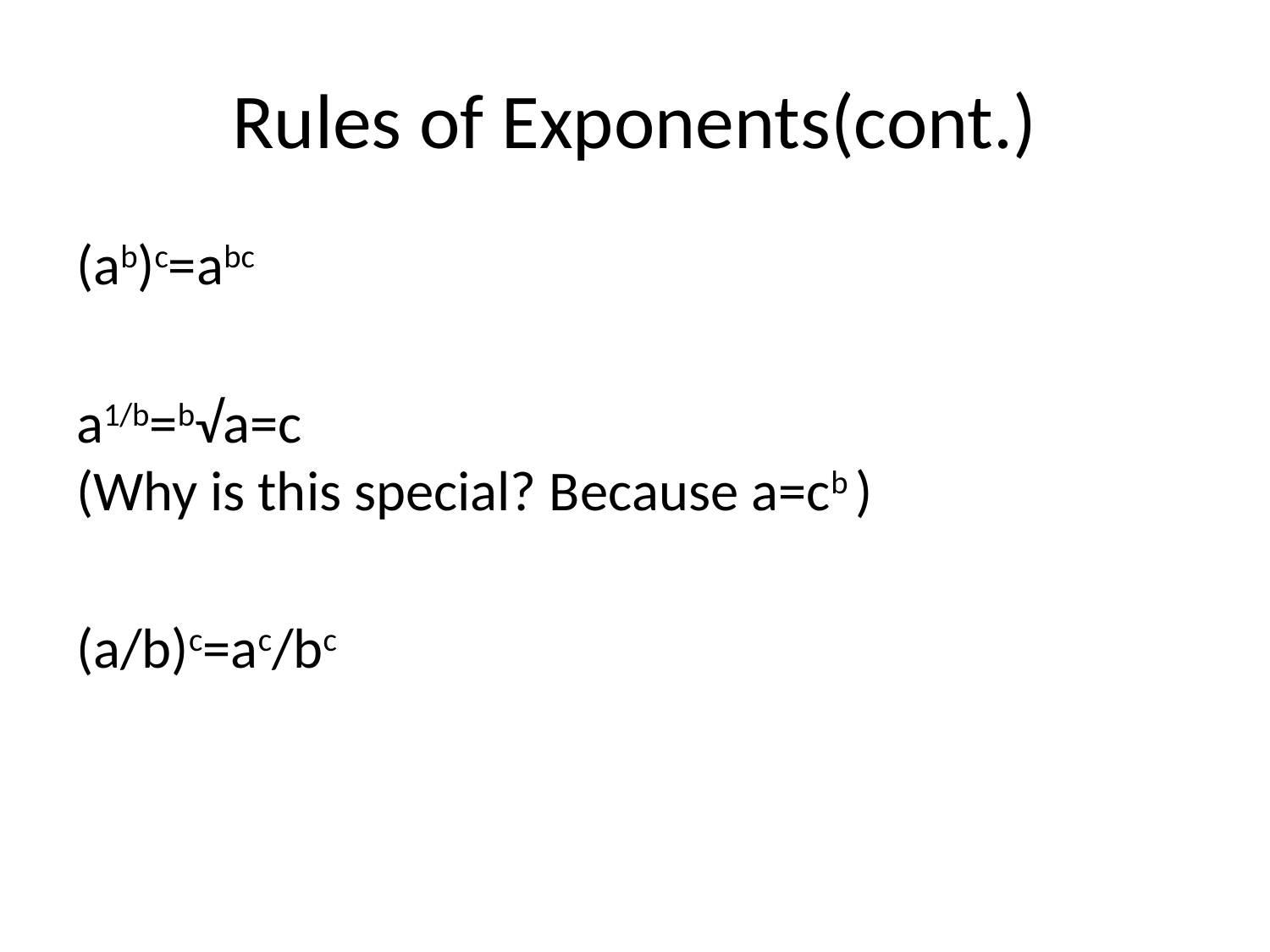

# Rules of Exponents(cont.)
(ab)c=abc

a1/b=b√a=c
(Why is this special? Because a=cb )

(a/b)c=ac/bc